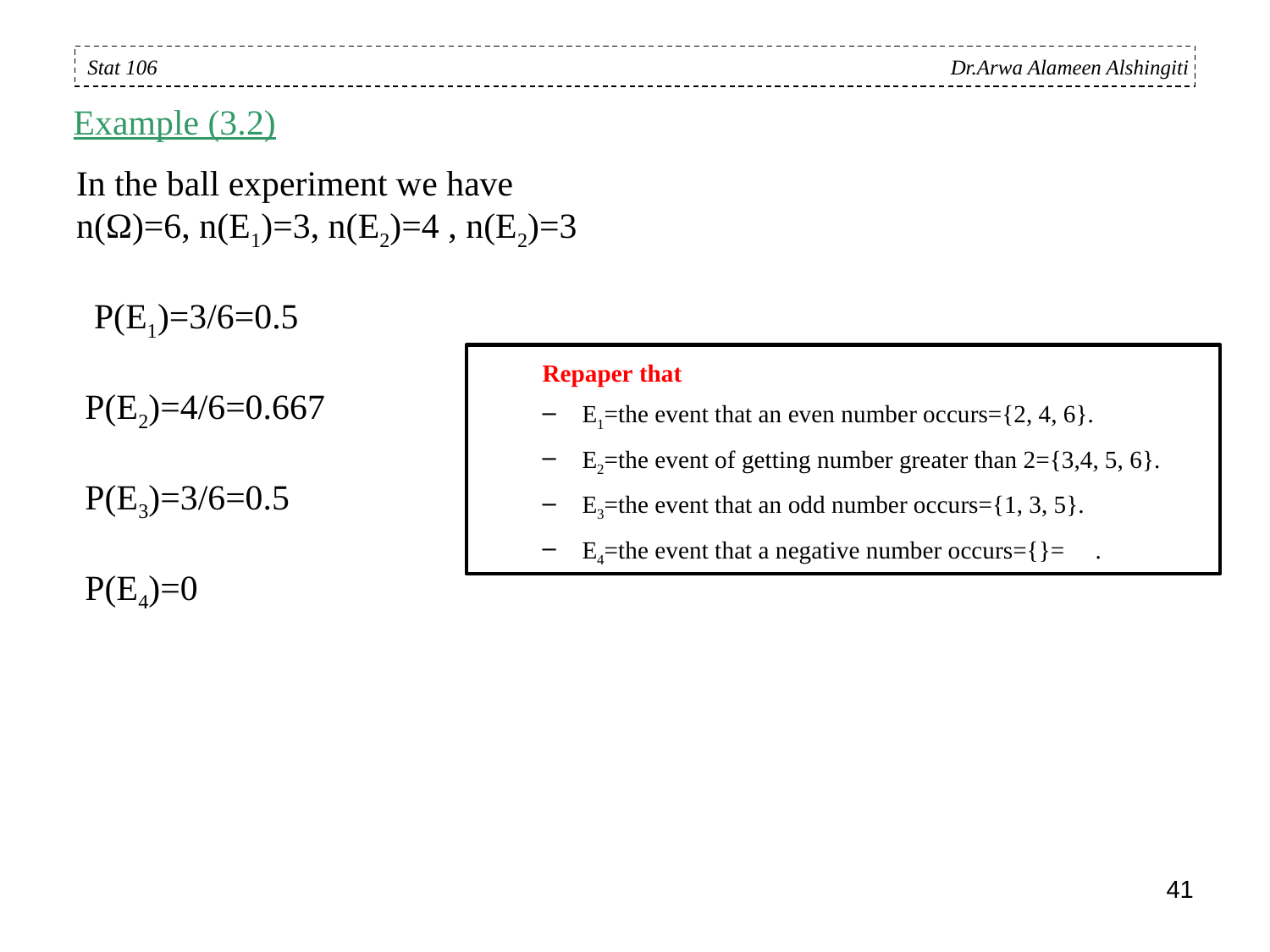

In the ball experiment we have
n(Ω)=6, n(E1)=3, n(E2)=4 , n(E2)=3

  P(E1)=3/6=0.5

 P(E2)=4/6=0.667

 P(E3)=3/6=0.5

 P(E4)=0

Stat 106                                                                                                                                                      Dr.Arwa Alameen Alshingiti
Example (3.2)
Repaper that
E1=the event that an even number occurs={2, 4, 6}.
E2=the event of getting number greater than 2={3,4, 5, 6}.
E3=the event that an odd number occurs={1, 3, 5}.
E4=the event that a negative number occurs={}=     .
41